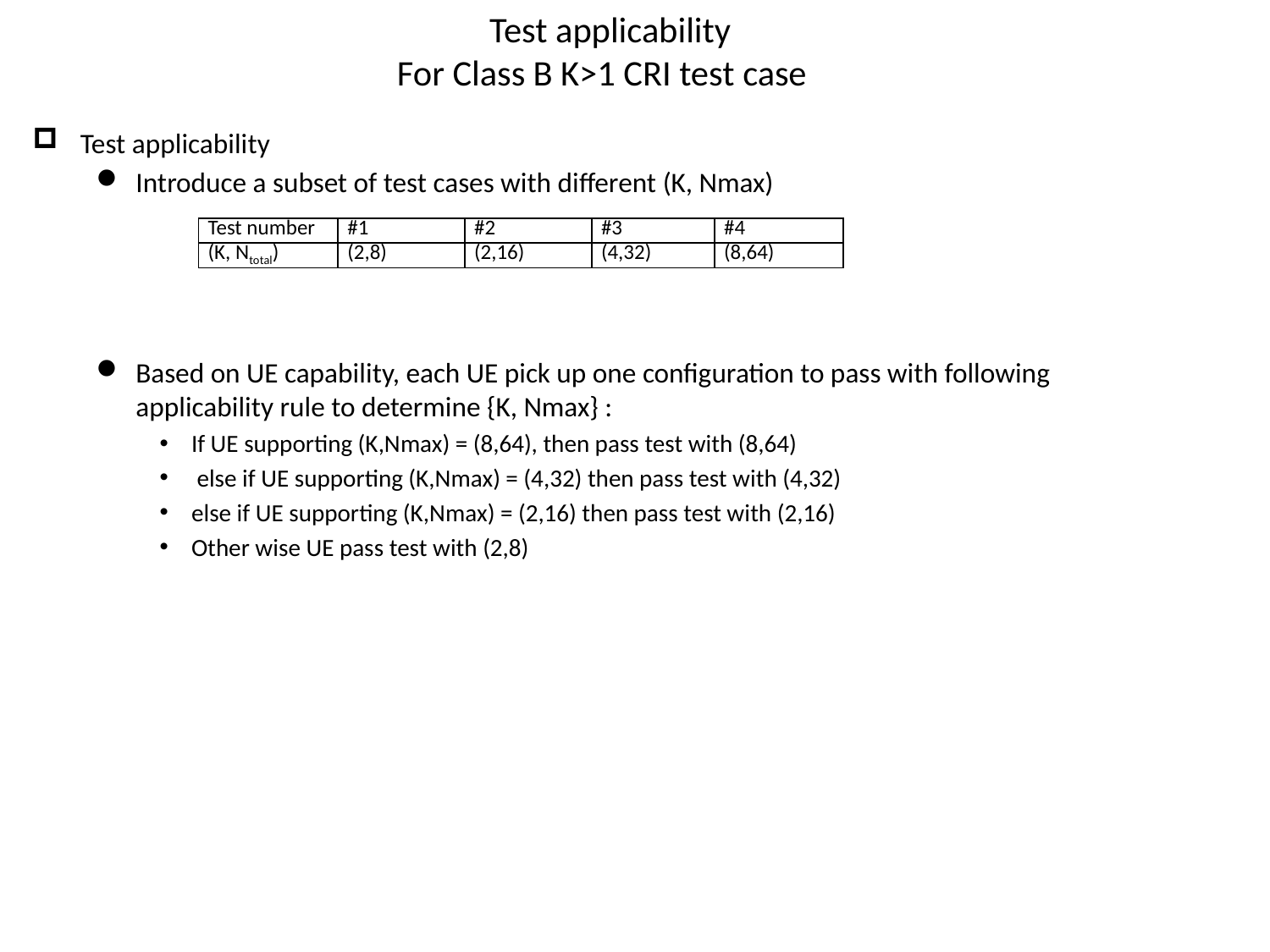

Test applicability
For Class B K>1 CRI test case
Test applicability
Introduce a subset of test cases with different (K, Nmax)

Based on UE capability, each UE pick up one configuration to pass with following applicability rule to determine {K, Nmax} :
If UE supporting (K,Nmax) = (8,64), then pass test with (8,64)
 else if UE supporting (K,Nmax) = (4,32) then pass test with (4,32)
else if UE supporting (K,Nmax) = (2,16) then pass test with (2,16)
Other wise UE pass test with (2,8)

| Test number | #1 | #2 | #3 | #4 |
| --- | --- | --- | --- | --- |
| (K, Ntotal) | (2,8) | (2,16) | (4,32) | (8,64) |